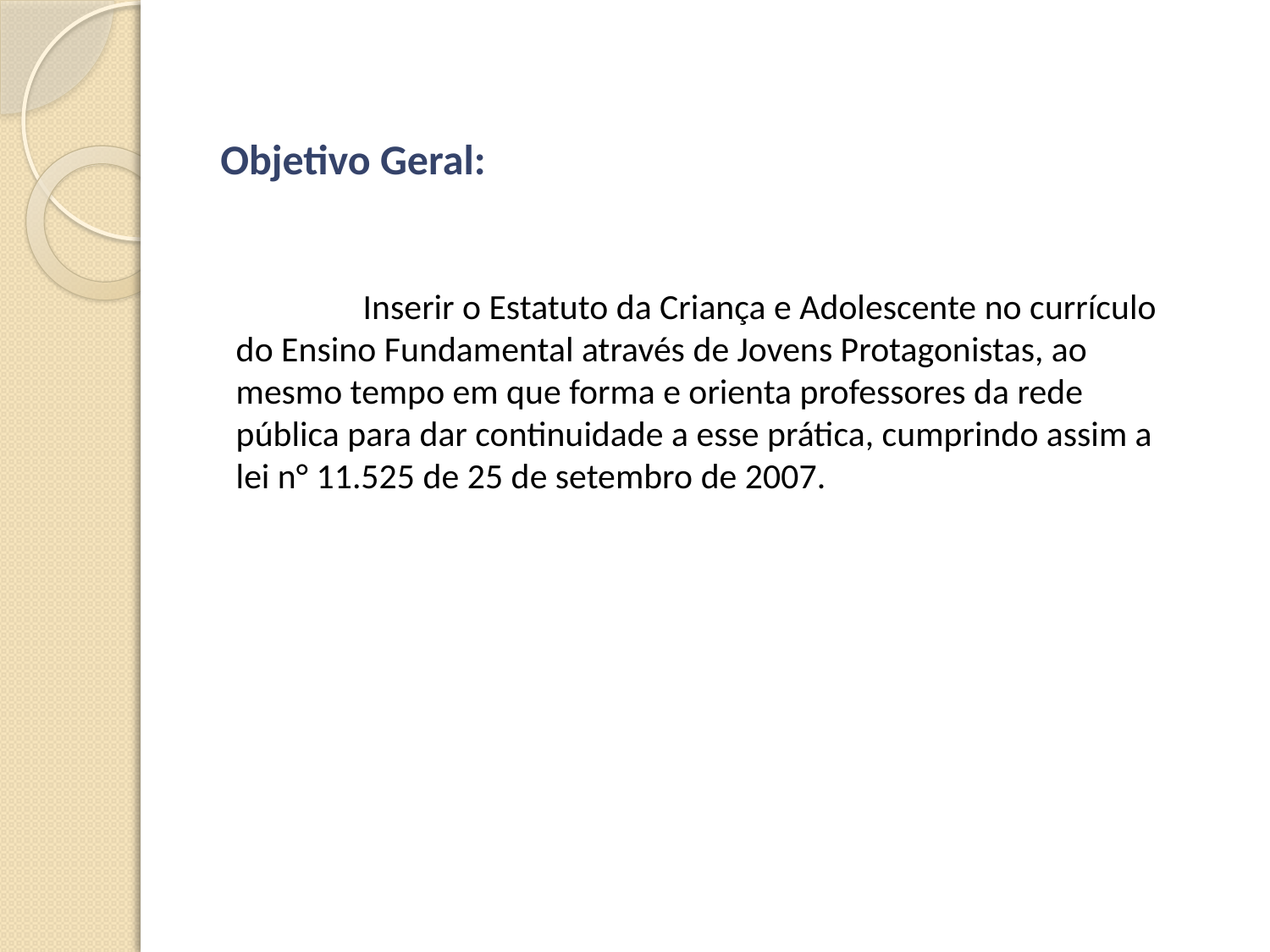

# Objetivo Geral:
		Inserir o Estatuto da Criança e Adolescente no currículo do Ensino Fundamental através de Jovens Protagonistas, ao mesmo tempo em que forma e orienta professores da rede pública para dar continuidade a esse prática, cumprindo assim a lei n° 11.525 de 25 de setembro de 2007.